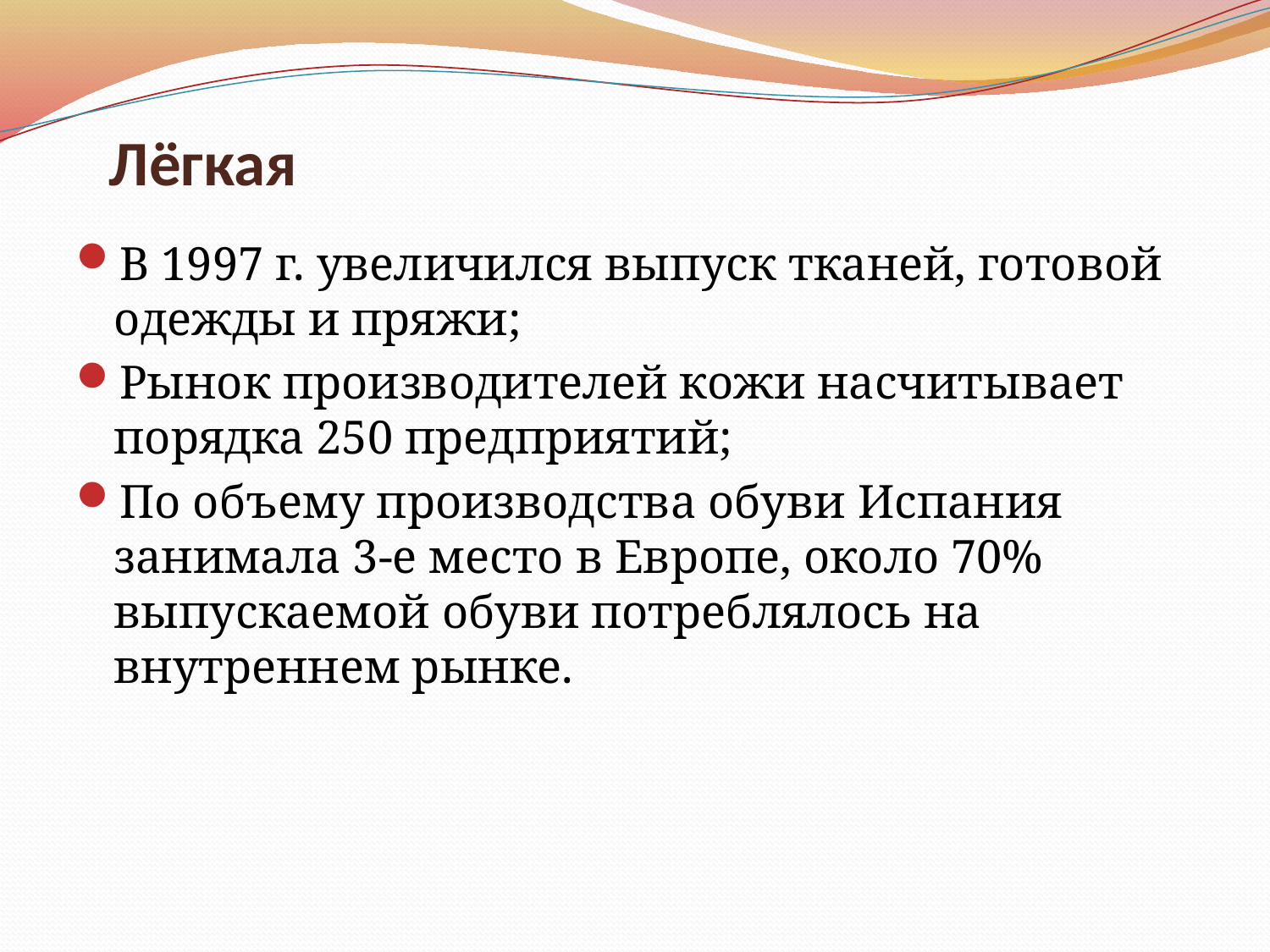

# Лёгкая
В 1997 г. увеличился выпуск тканей, готовой одежды и пряжи;
Рынок производителей кожи насчитывает порядка 250 предприятий;
По объему производства обуви Испания занимала 3-е место в Европе, около 70% выпускаемой обуви потреблялось на внутреннем рынке.